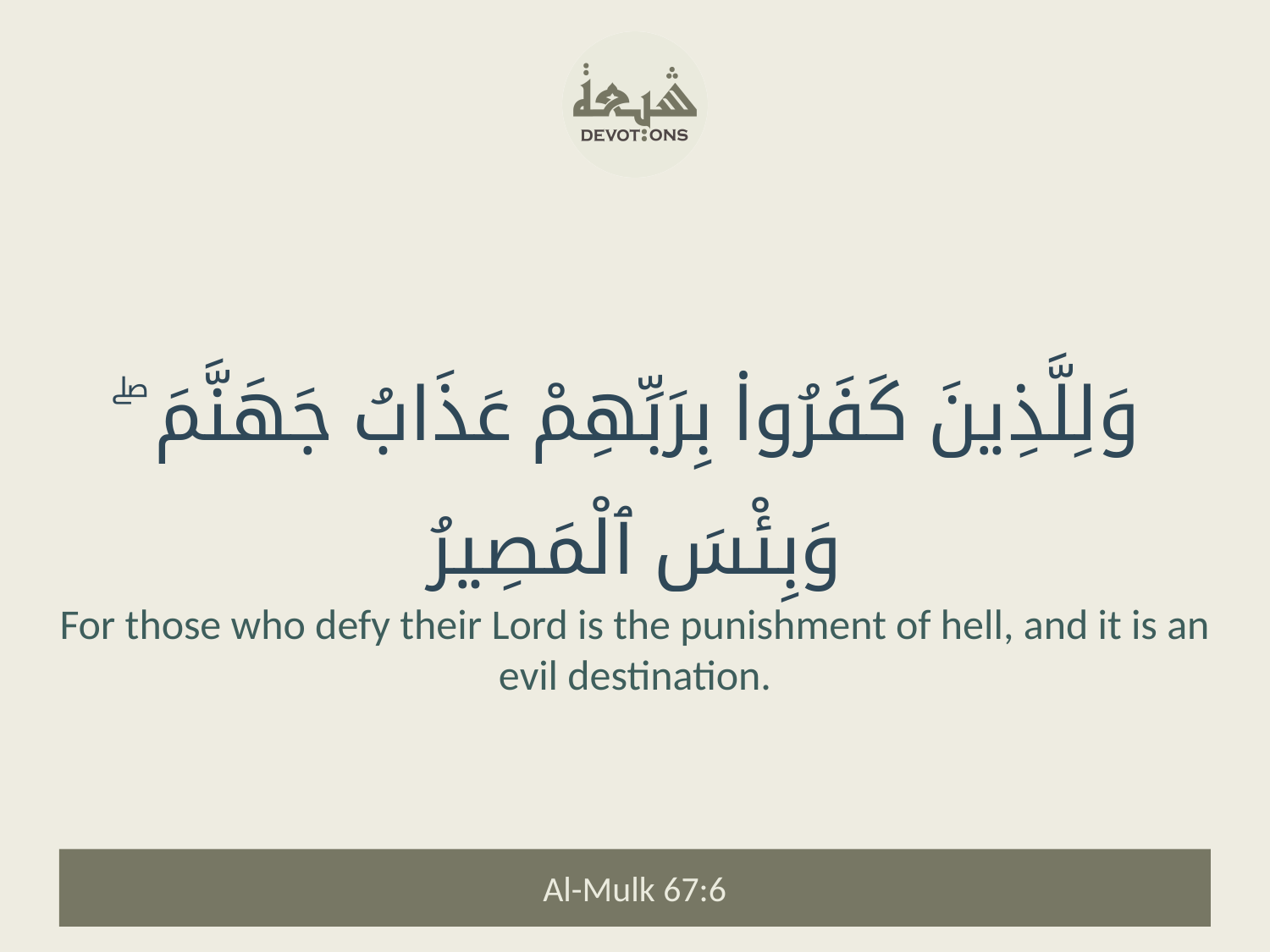

وَلِلَّذِينَ كَفَرُوا۟ بِرَبِّهِمْ عَذَابُ جَهَنَّمَ ۖ وَبِئْسَ ٱلْمَصِيرُ
For those who defy their Lord is the punishment of hell, and it is an evil destination.
Al-Mulk 67:6